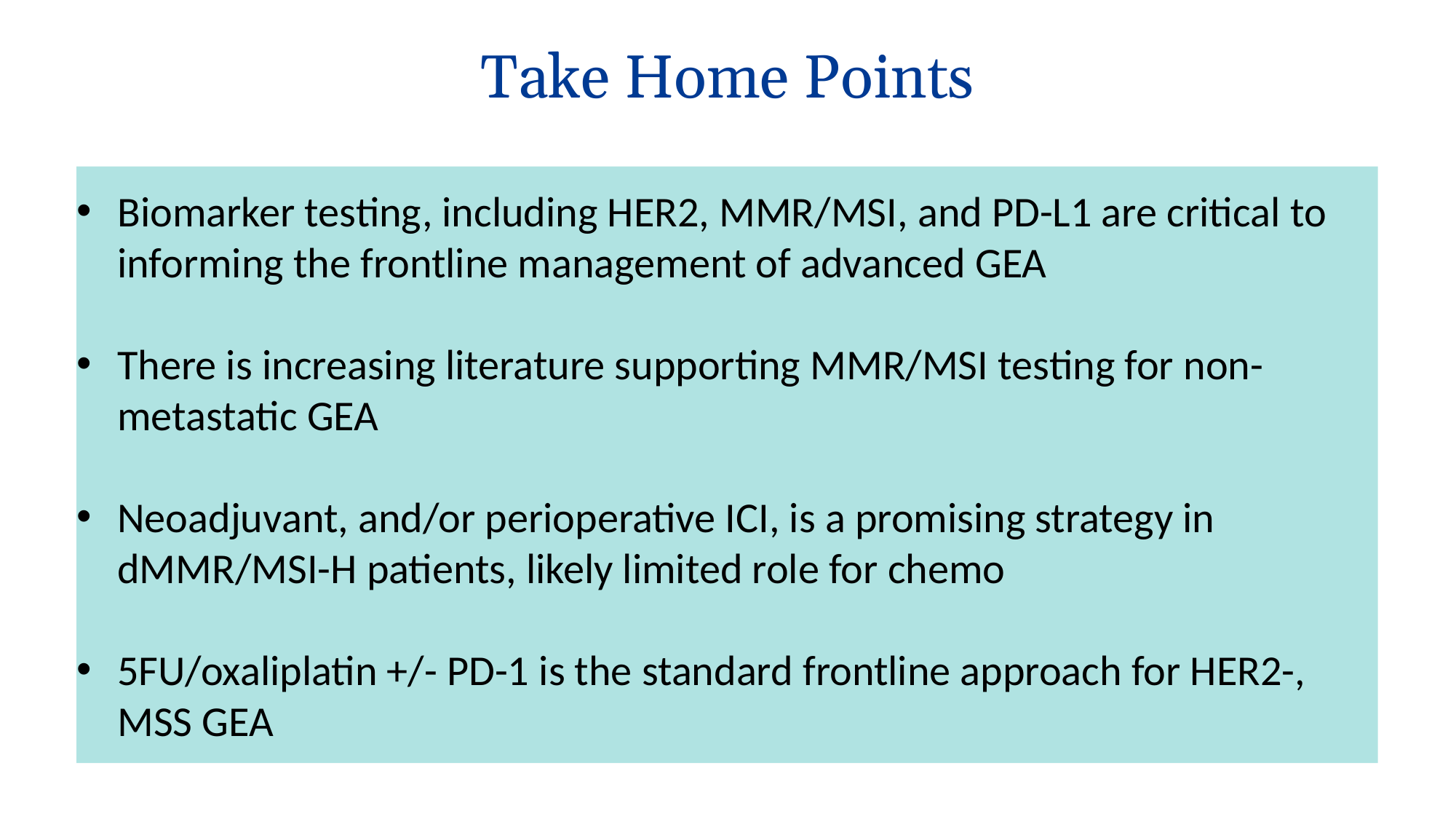

# Take Home Points
Biomarker testing, including HER2, MMR/MSI, and PD-L1 are critical to informing the frontline management of advanced GEA

There is increasing literature supporting MMR/MSI testing for non-metastatic GEA

Neoadjuvant, and/or perioperative ICI, is a promising strategy in dMMR/MSI-H patients, likely limited role for chemo

5FU/oxaliplatin +/- PD-1 is the standard frontline approach for HER2-, MSS GEA